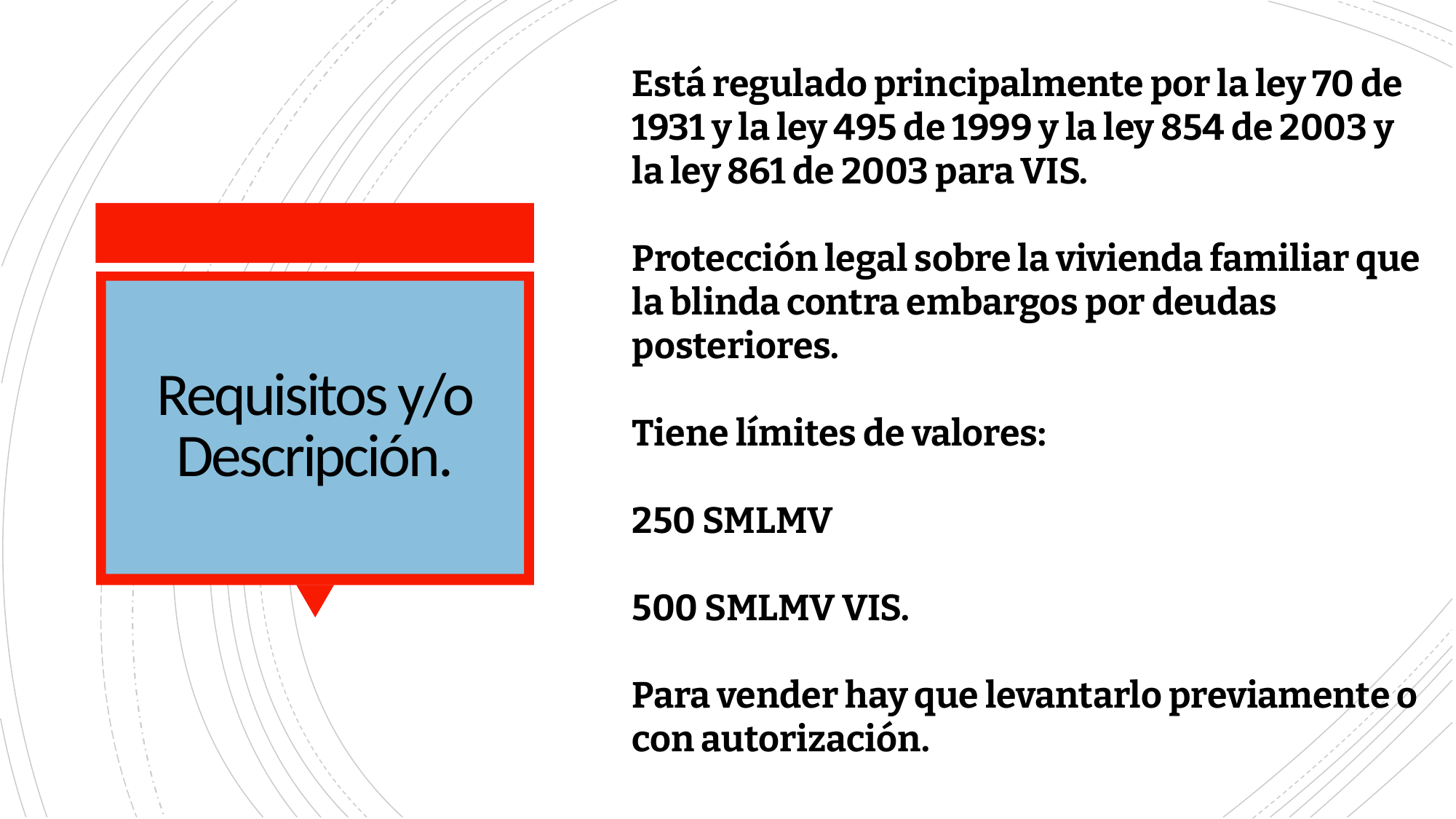

Está regulado principalmente por la ley 70 de 1931 y la ley 495 de 1999 y la ley 854 de 2003 y la ley 861 de 2003 para VIS.

Protección legal sobre la vivienda familiar que la blinda contra embargos por deudas  posteriores.

Tiene límites de valores:

250 SMLMV

500 SMLMV VIS.

Para vender hay que levantarlo previamente o con autorización.
# Requisitos y/o Descripción.